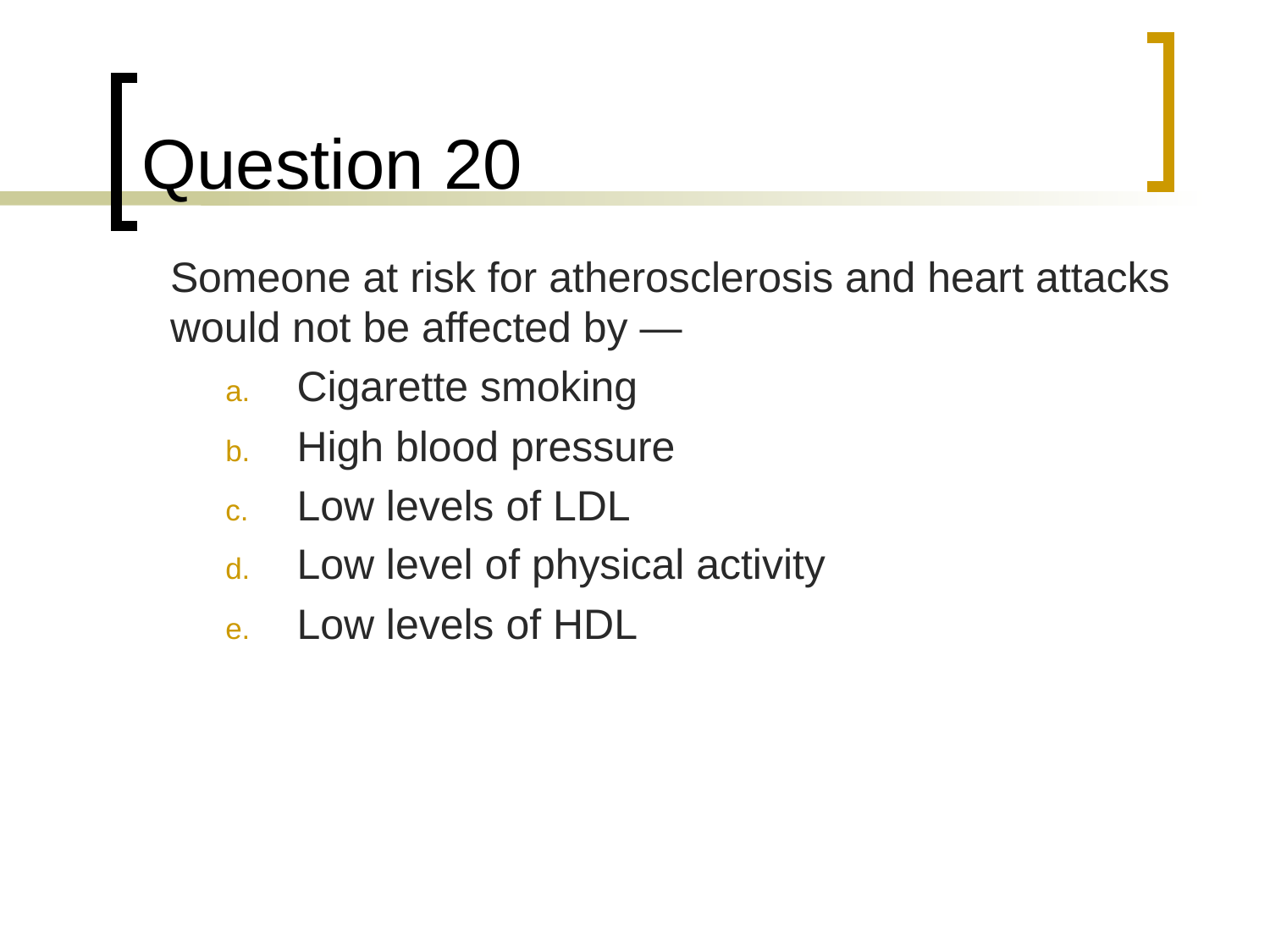

# Question 20
	Someone at risk for atherosclerosis and heart attacks would not be affected by —
Cigarette smoking
High blood pressure
Low levels of LDL
Low level of physical activity
Low levels of HDL